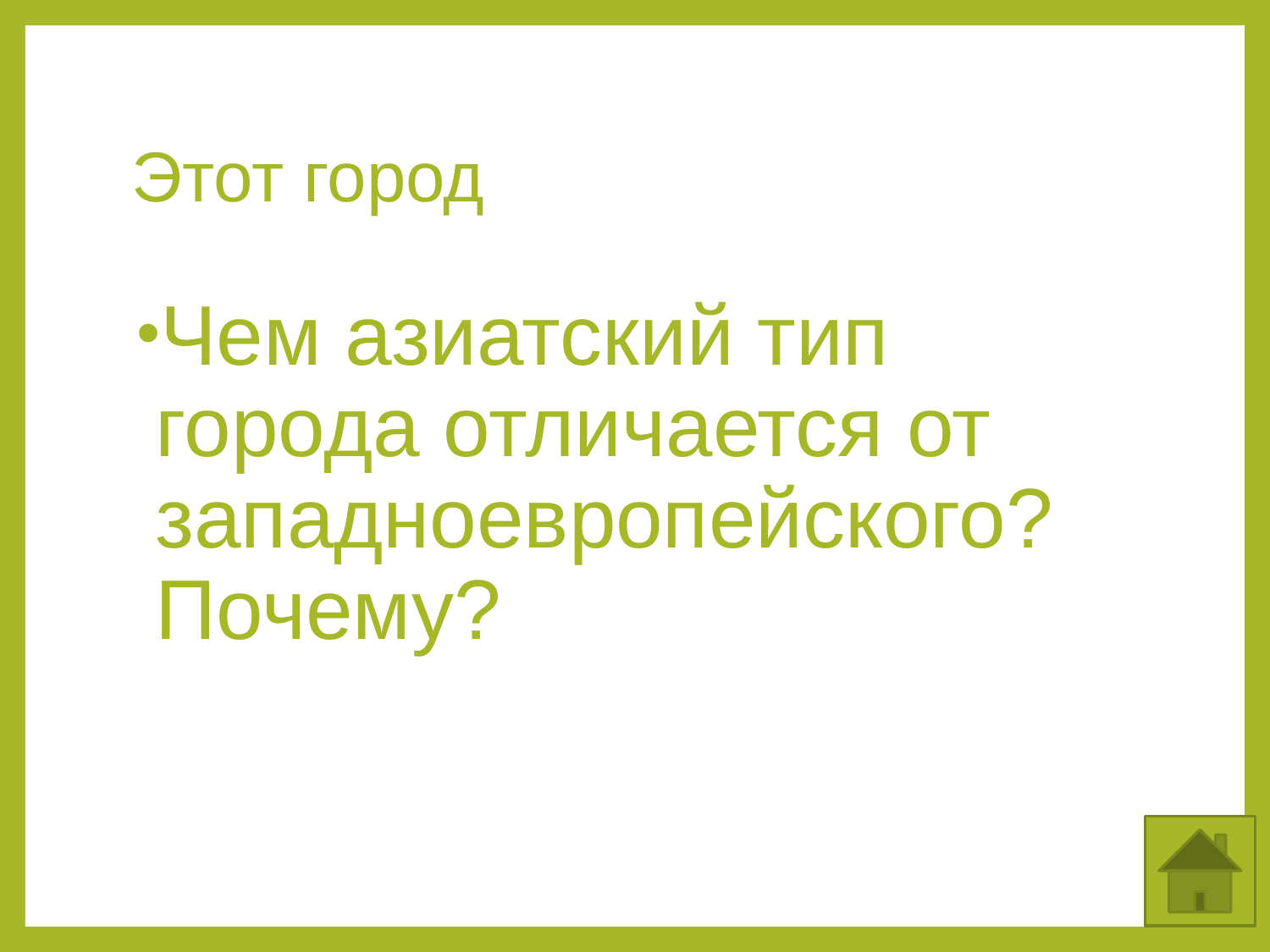

# Этот город
Чем азиатский тип города отличается от западноевропейского? Почему?